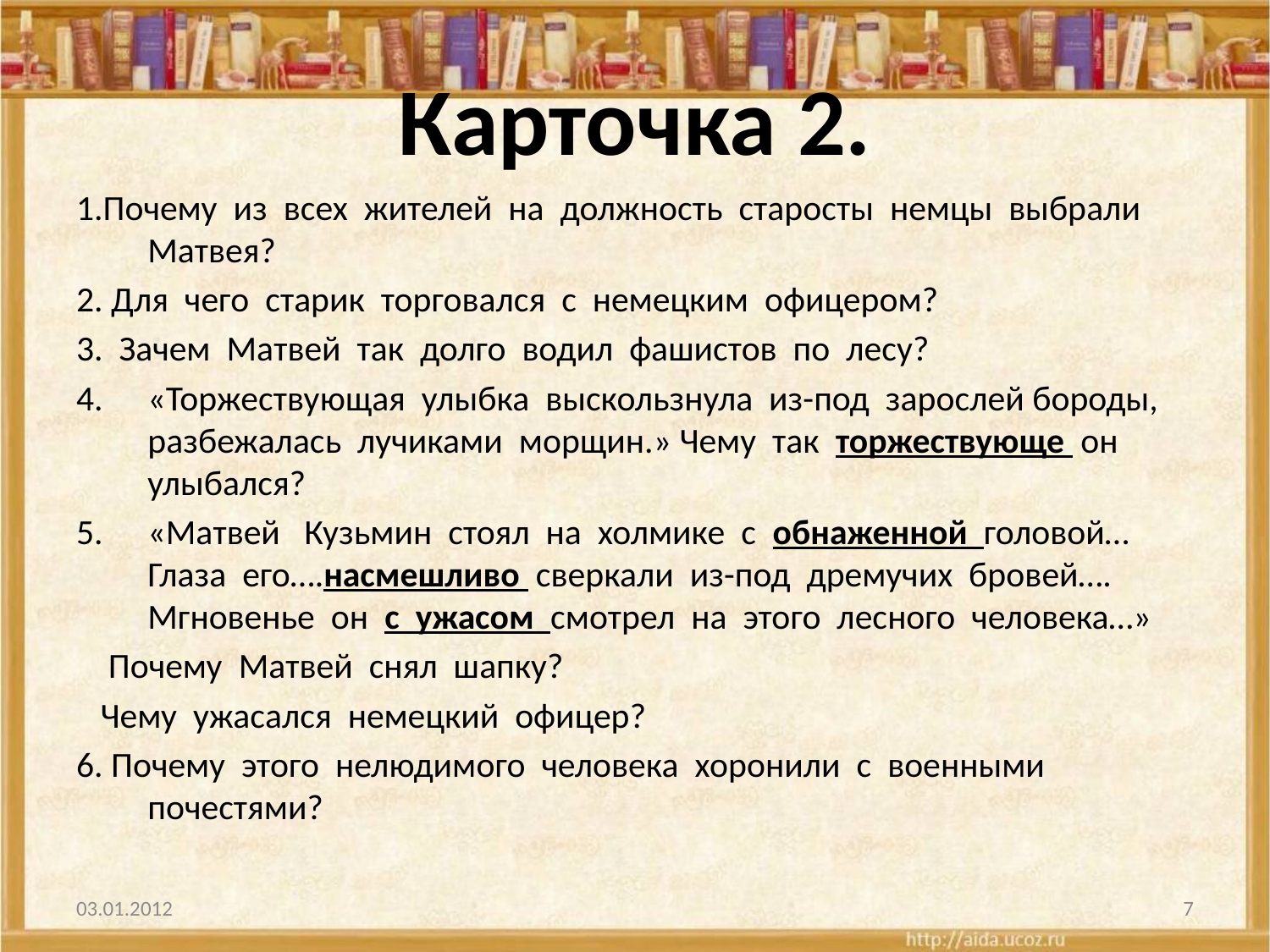

# Карточка 2.
1.Почему  из  всех  жителей  на  должность  старосты  немцы  выбрали  Матвея?
2. Для  чего  старик  торговался  с  немецким  офицером?
3.  Зачем  Матвей  так  долго  водил  фашистов  по  лесу?
«Торжествующая  улыбка  выскользнула  из-под  зарослей бороды, разбежалась  лучиками  морщин.» Чему  так  торжествующе  он  улыбался?
«Матвей   Кузьмин  стоял  на  холмике  с  обнаженной  головой…Глаза  его….насмешливо  сверкали  из-под  дремучих  бровей….  Мгновенье  он  с  ужасом  смотрел  на  этого  лесного  человека…»
    Почему  Матвей  снял  шапку?
   Чему  ужасался  немецкий  офицер?
6. Почему  этого  нелюдимого  человека  хоронили  с  военными  почестями?
03.01.2012
7